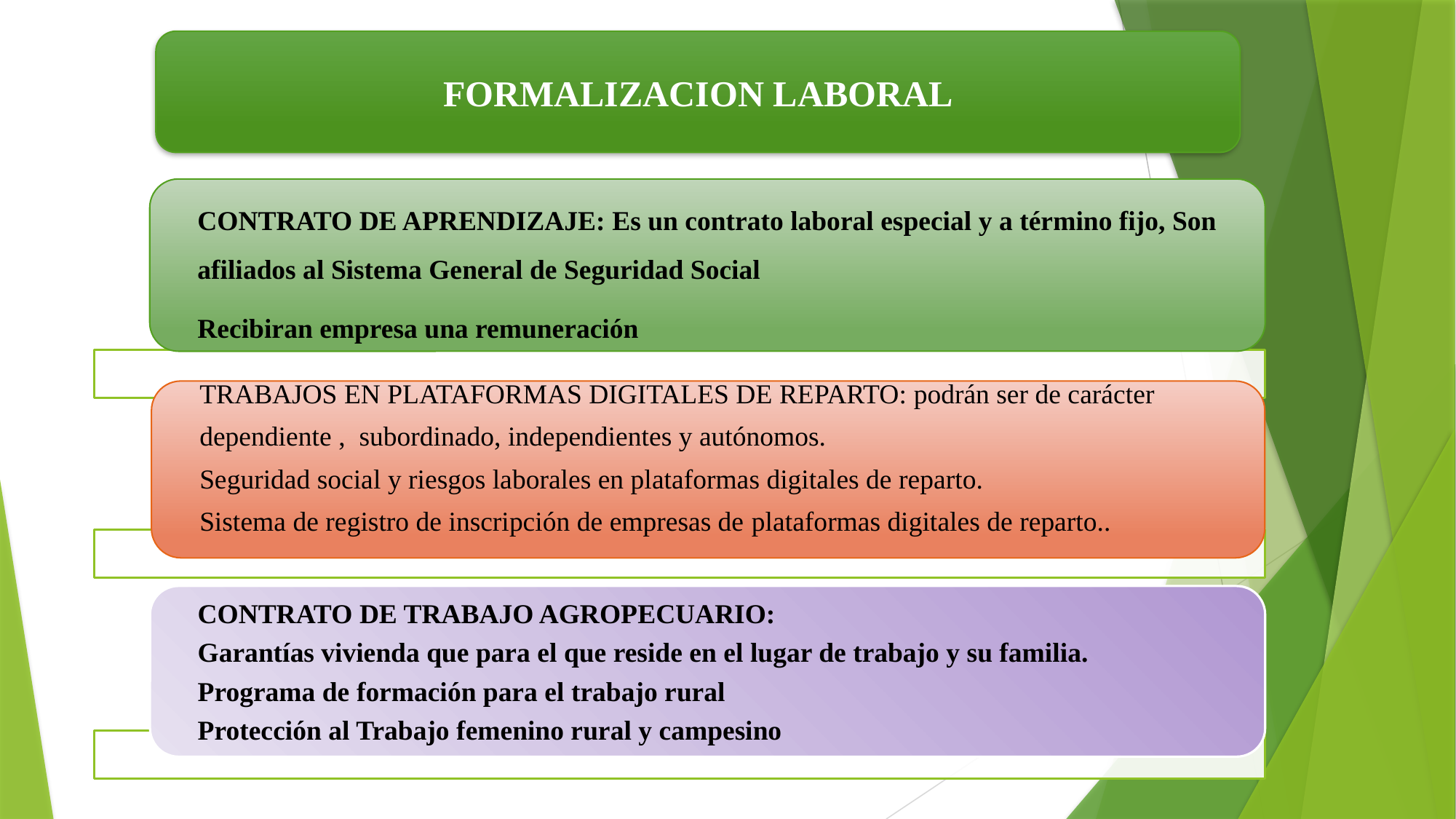

FORMALIZACION LABORAL
CONTRATO DE APRENDIZAJE: Es un contrato laboral especial y a término fijo, Son afiliados al Sistema General de Seguridad Social
Recibiran empresa una remuneración

TRABAJOS EN PLATAFORMAS DIGITALES DE REPARTO: podrán ser de carácter
dependiente ,  subordinado, independientes y autónomos.
Seguridad social y riesgos laborales en plataformas digitales de reparto.
Sistema de registro de inscripción de empresas de plataformas digitales de reparto..

CONTRATO DE TRABAJO AGROPECUARIO:
Garantías vivienda que para el que reside en el lugar de trabajo y su familia.
Programa de formación para el trabajo rural
Protección al Trabajo femenino rural y campesino